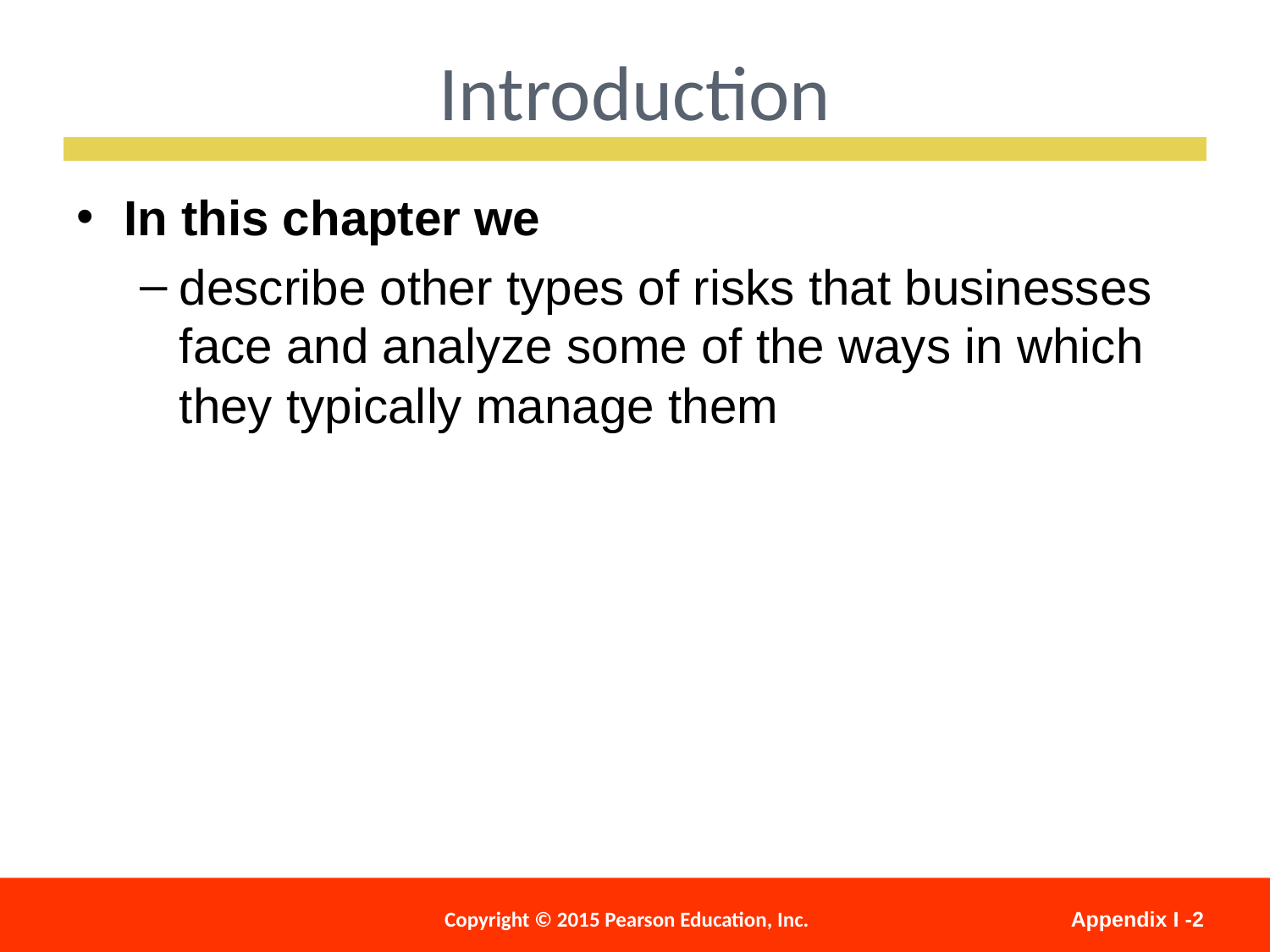

Introduction
In this chapter we
describe other types of risks that businesses face and analyze some of the ways in which they typically manage them